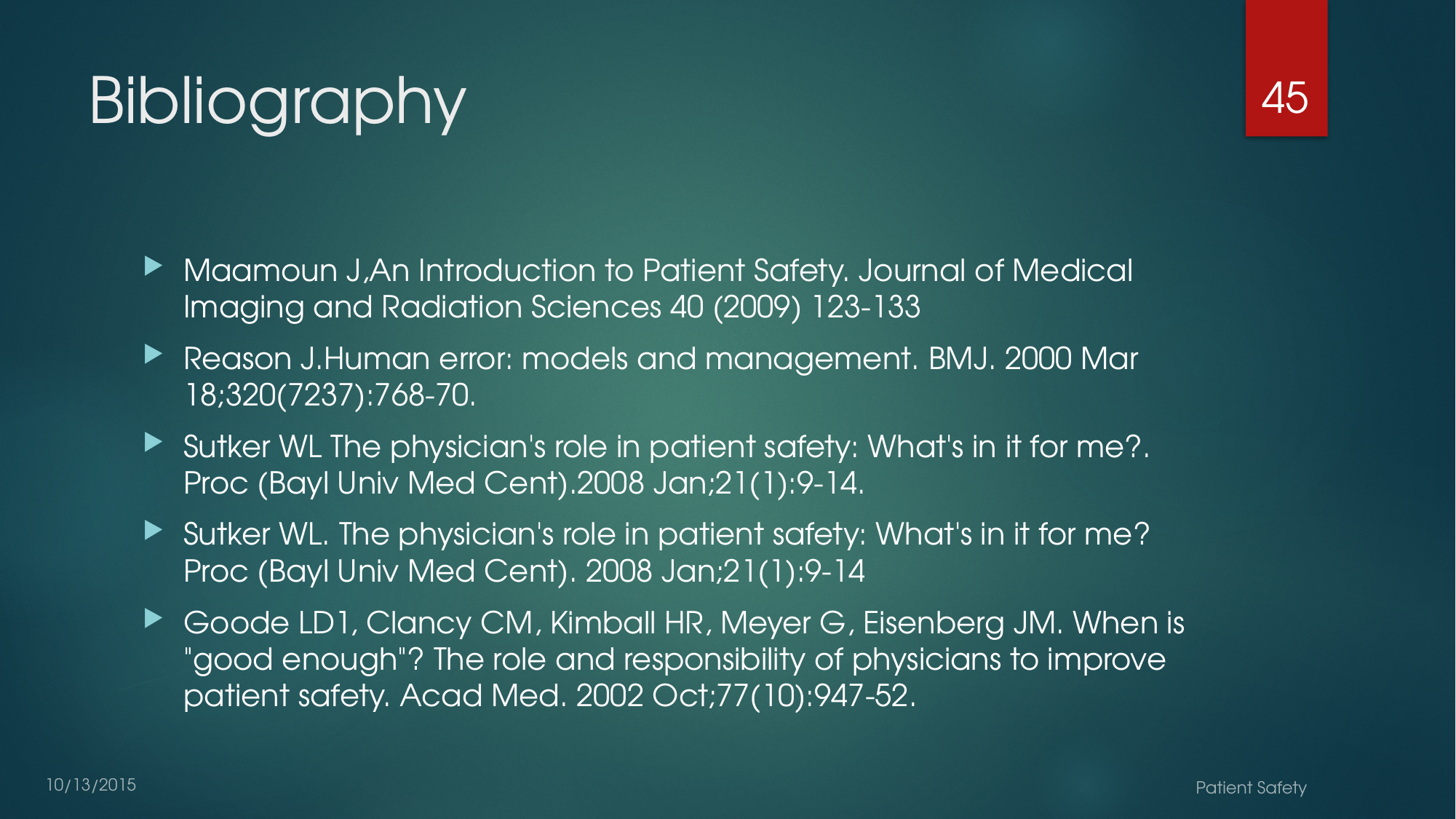

45
# Bibliography
Maamoun J,An Introduction to Patient Safety. Journal of Medical Imaging and Radiation Sciences 40 (2009) 123-133
Reason J.Human error: models and management. BMJ. 2000 Mar 18;320(7237):768-70.
Sutker WL The physician's role in patient safety: What's in it for me?. Proc (Bayl Univ Med Cent).2008 Jan;21(1):9-14.
Sutker WL. The physician's role in patient safety: What's in it for me? Proc (Bayl Univ Med ‎Cent). 2008 Jan;21(1):9-14‎
Goode LD1, Clancy CM, Kimball HR, Meyer G, Eisenberg JM. When is "good enough"? The role and responsibility of physicians to improve patient safety. Acad Med. 2002 Oct;77(10):947-52.

10/13/2015
Patient Safety